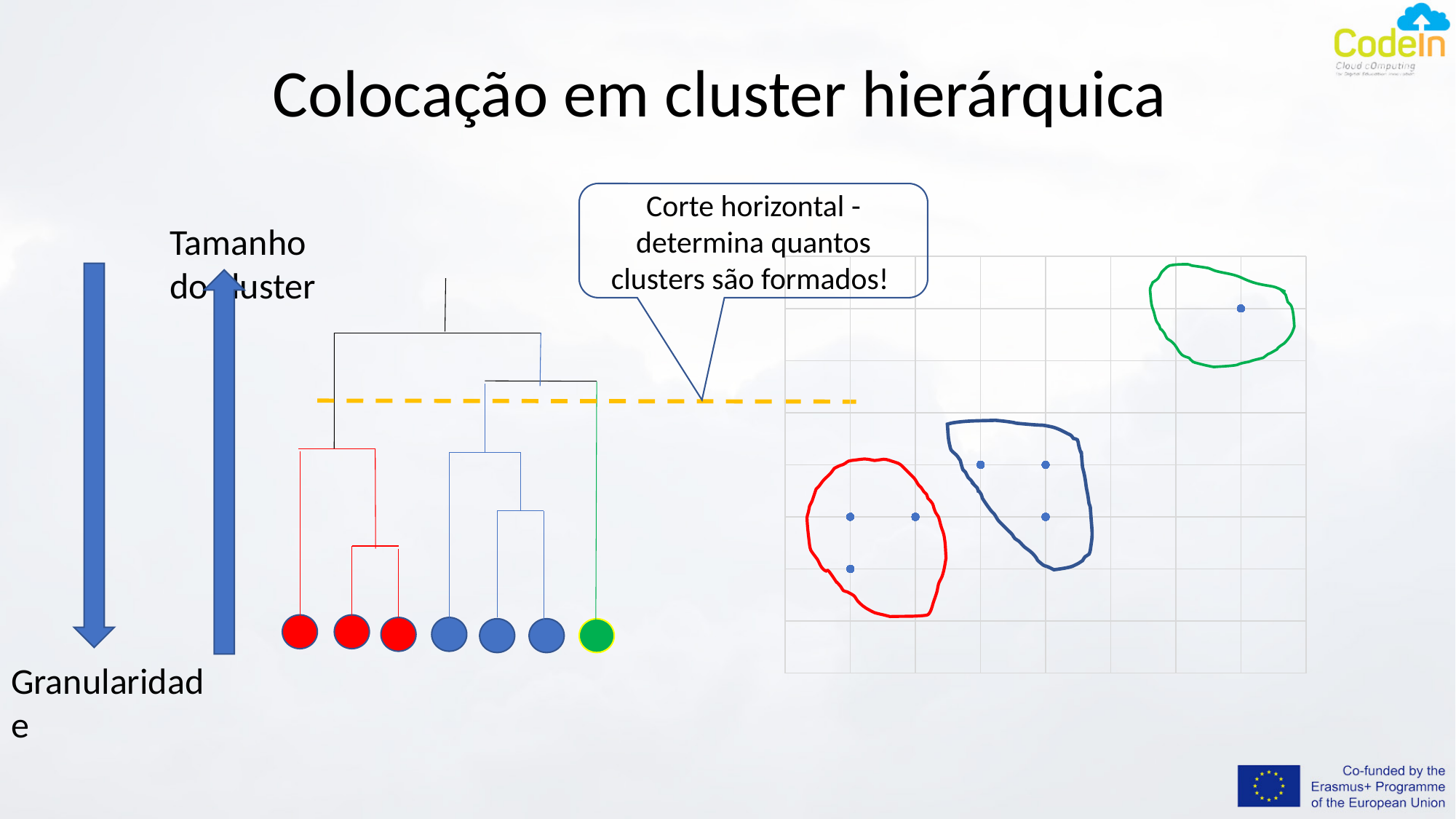

# Colocação em cluster hierárquica

Corte horizontal - determina quantos clusters são formados!
Tamanho do cluster

### Chart

| Category | Y |
|---|---|

Granularidade